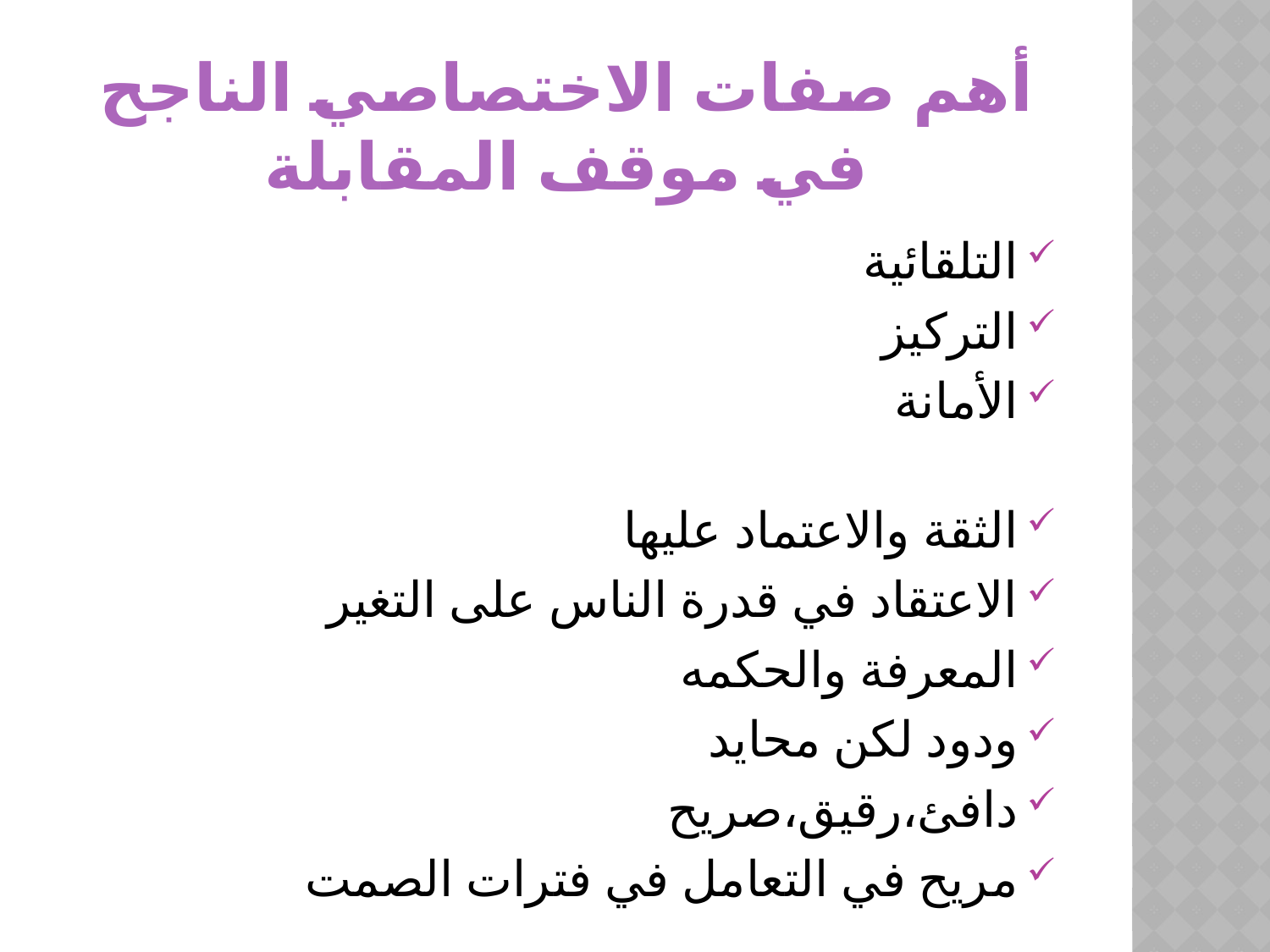

# أهم صفات الاختصاصي الناجح في موقف المقابلة
التلقائية
التركيز
الأمانة
الثقة والاعتماد عليها
الاعتقاد في قدرة الناس على التغير
المعرفة والحكمه
ودود لكن محايد
دافئ،رقيق،صريح
مريح في التعامل في فترات الصمت